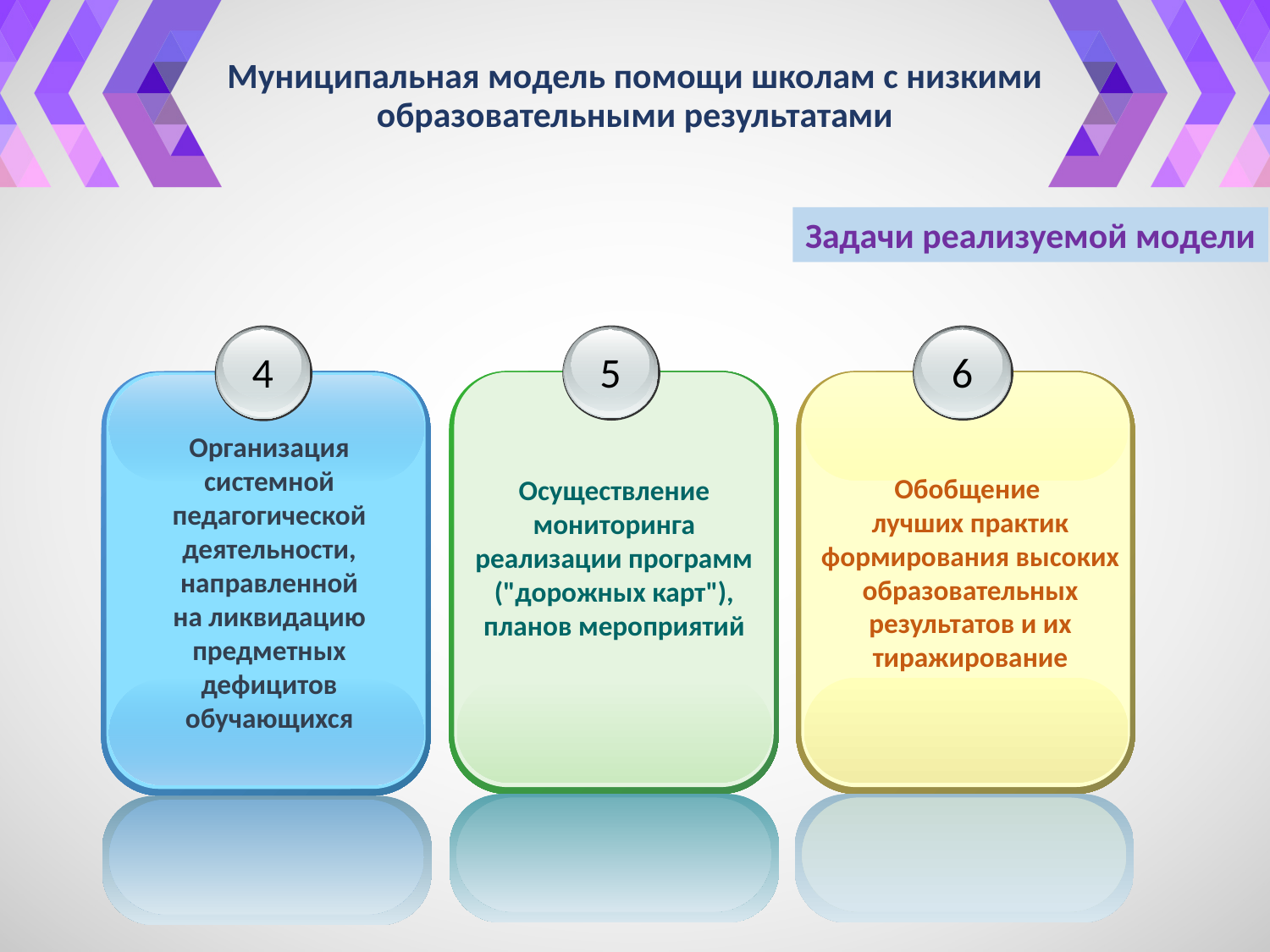

# Муниципальная модель помощи школам с низкими образовательными результатами
Задачи реализуемой модели

4

5

6

Организация системной педагогической деятельности, направленной на ликвидацию предметных дефицитов обучающихся
Выявление причин
низких результатов
образовательной
деятельности школ
Обобщение
лучших практик формирования высоких образовательных результатов и их тиражирование
Осуществление мониторинга реализации программ ("дорожных карт"), планов мероприятий